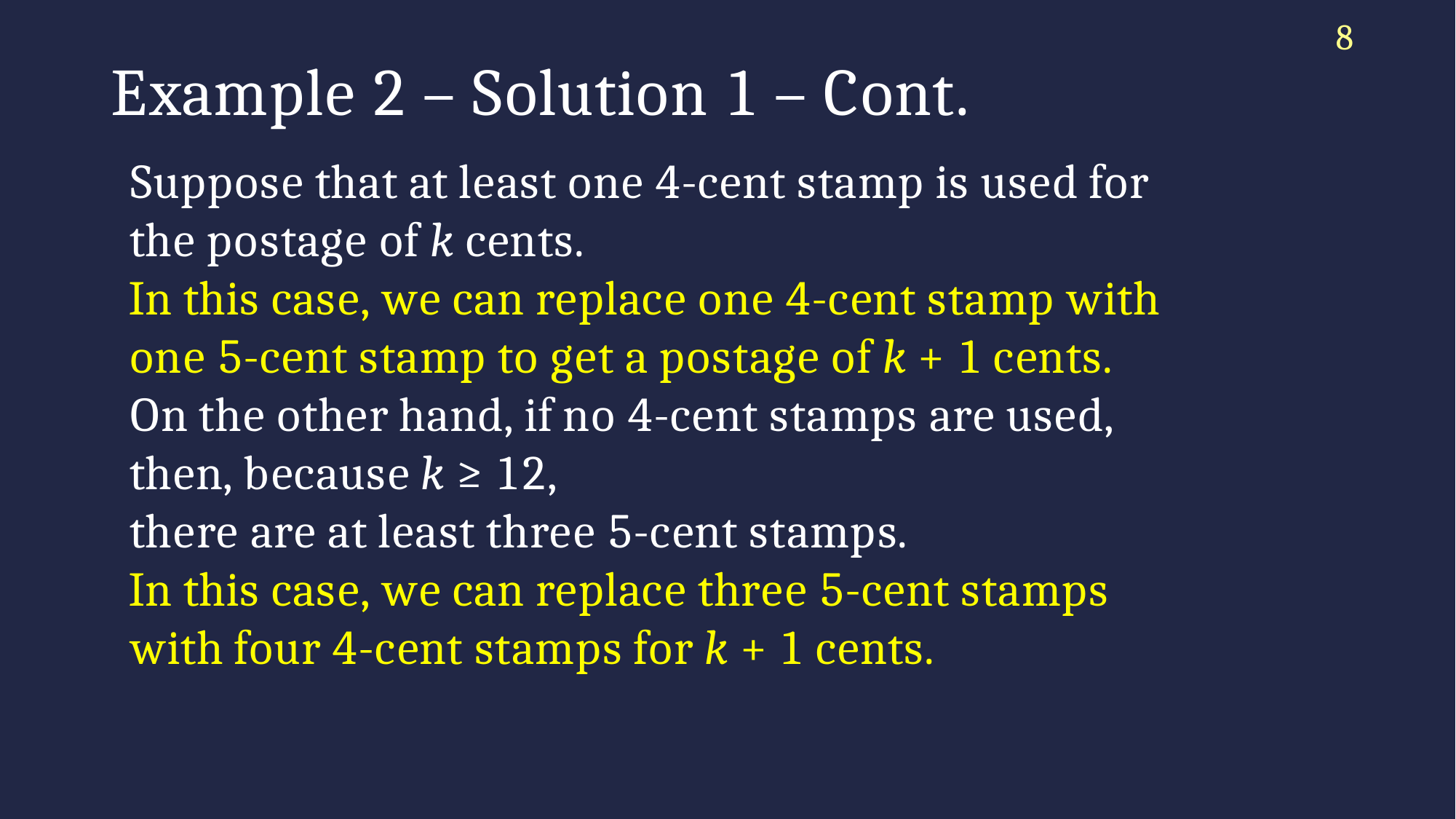

8
# Example 2 – Solution 1 – Cont.
Suppose that at least one 4-cent stamp is used for the postage of k cents.
In this case, we can replace one 4-cent stamp with one 5-cent stamp to get a postage of k + 1 cents.
On the other hand, if no 4-cent stamps are used, then, because k ≥ 12,
there are at least three 5-cent stamps.
In this case, we can replace three 5-cent stamps with four 4-cent stamps for k + 1 cents.